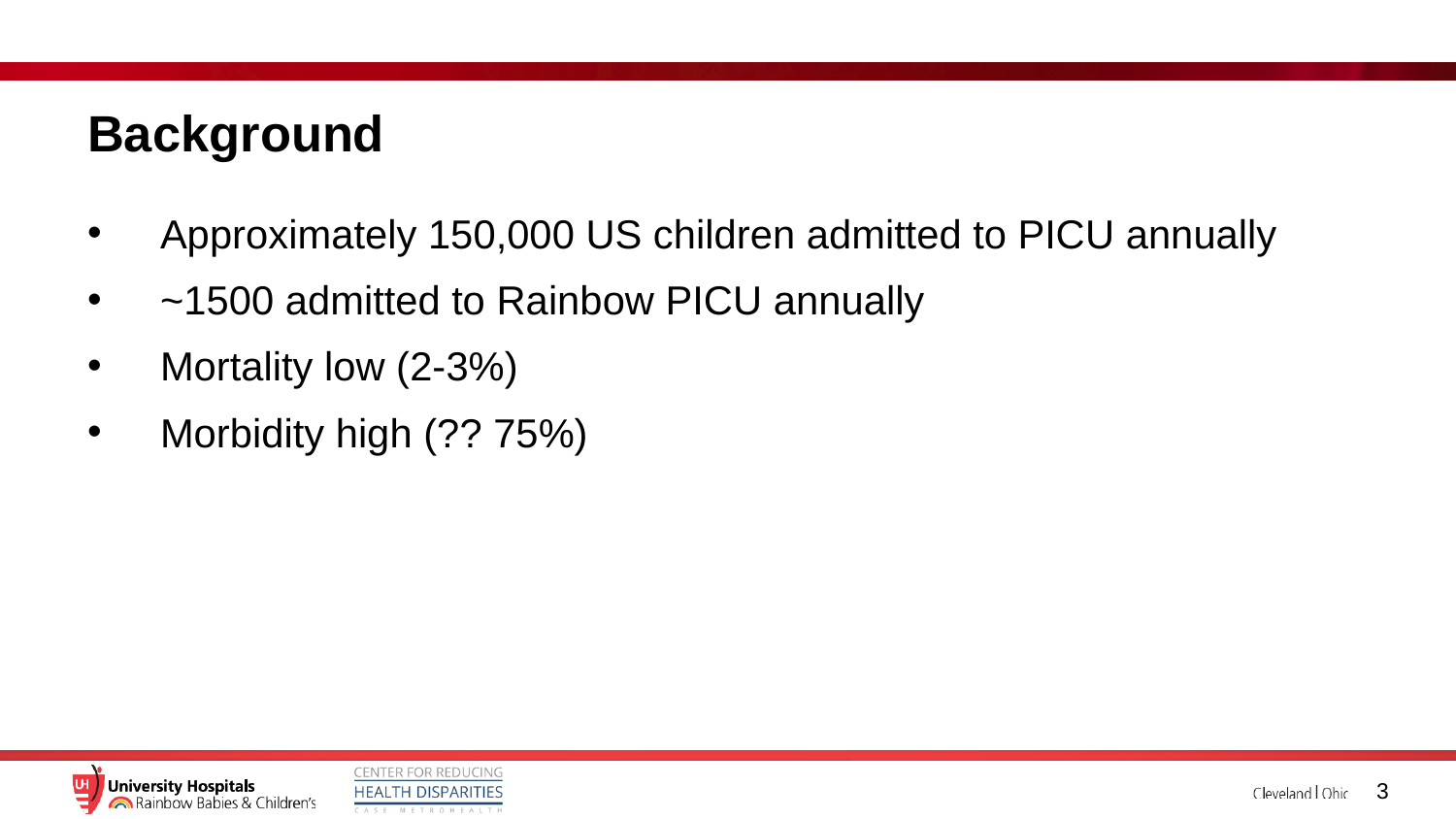

# Background
Approximately 150,000 US children admitted to PICU annually
~1500 admitted to Rainbow PICU annually
Mortality low (2-3%)
Morbidity high (?? 75%)

3